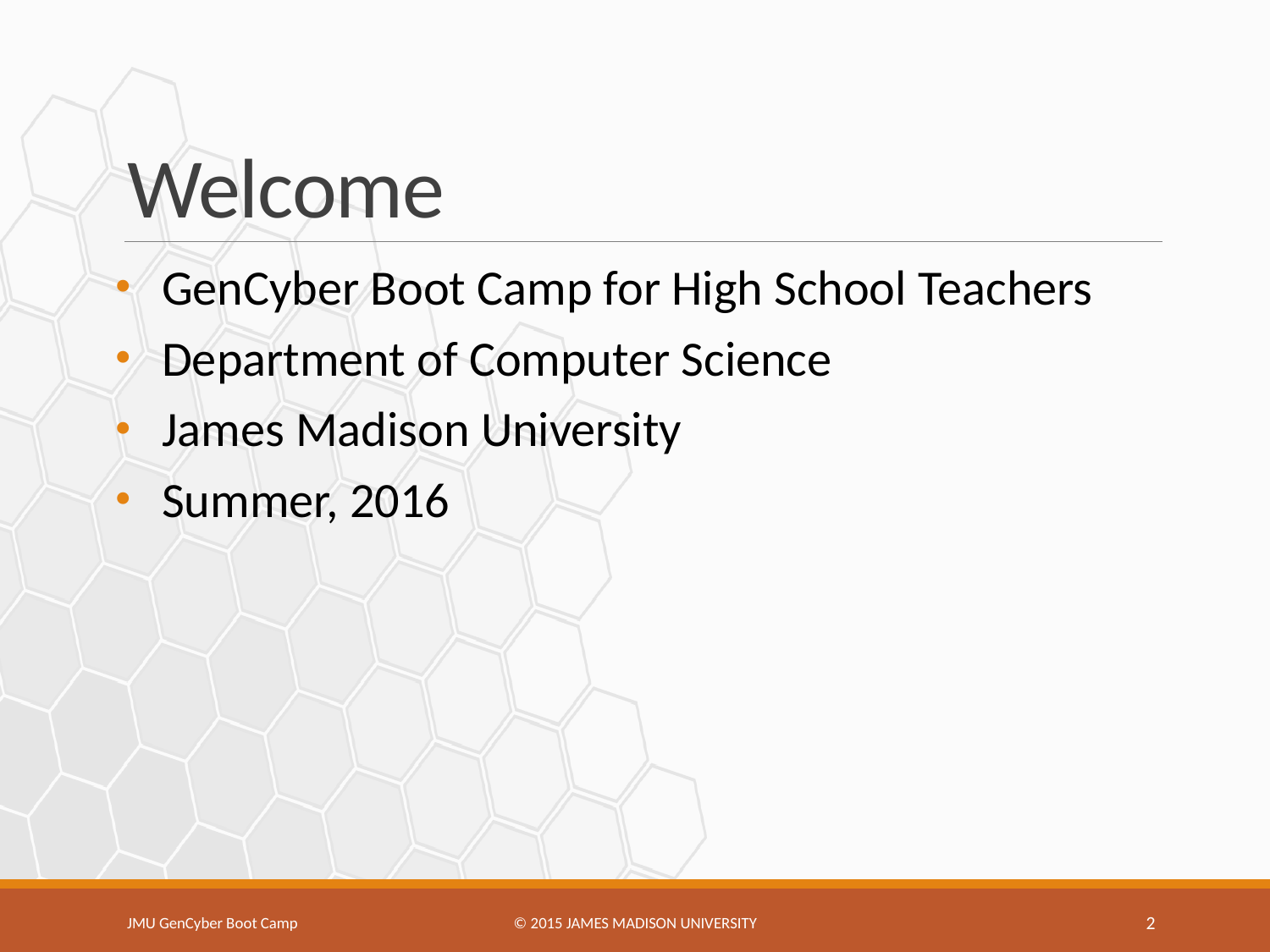

# Welcome
GenCyber Boot Camp for High School Teachers
Department of Computer Science
James Madison University
Summer, 2016
JMU GenCyber Boot Camp
© 2015 James Madison university
2